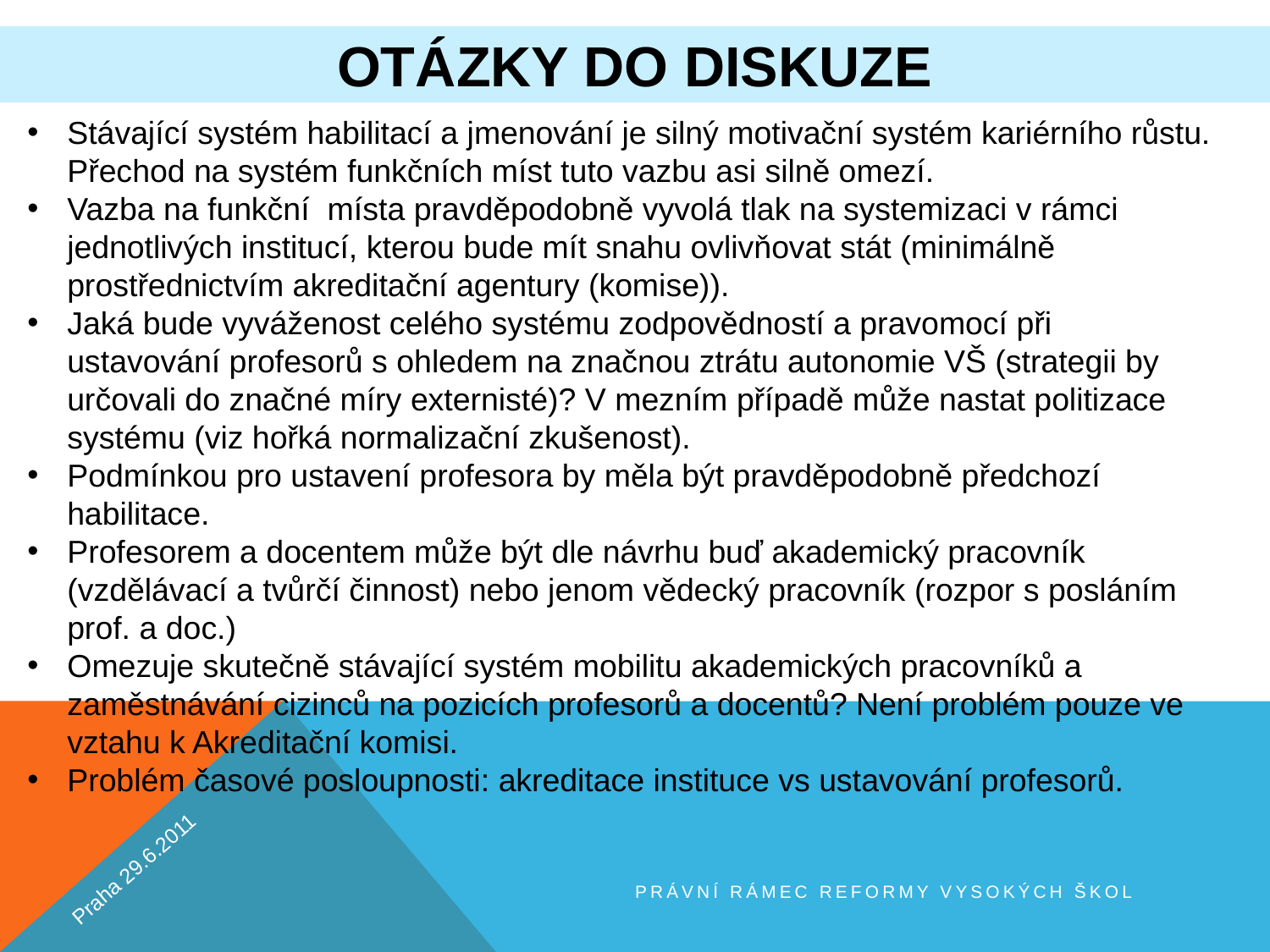

# Otázky do diskuze
Stávající systém habilitací a jmenování je silný motivační systém kariérního růstu. Přechod na systém funkčních míst tuto vazbu asi silně omezí.
Vazba na funkční  místa pravděpodobně vyvolá tlak na systemizaci v rámci jednotlivých institucí, kterou bude mít snahu ovlivňovat stát (minimálně prostřednictvím akreditační agentury (komise)).
Jaká bude vyváženost celého systému zodpovědností a pravomocí při ustavování profesorů s ohledem na značnou ztrátu autonomie VŠ (strategii by určovali do značné míry externisté)? V mezním případě může nastat politizace systému (viz hořká normalizační zkušenost).
Podmínkou pro ustavení profesora by měla být pravděpodobně předchozí habilitace.
Profesorem a docentem může být dle návrhu buď akademický pracovník (vzdělávací a tvůrčí činnost) nebo jenom vědecký pracovník (rozpor s posláním prof. a doc.)
Omezuje skutečně stávající systém mobilitu akademických pracovníků a zaměstnávání cizinců na pozicích profesorů a docentů? Není problém pouze ve vztahu k Akreditační komisi.
Problém časové posloupnosti: akreditace instituce vs ustavování profesorů.

Praha 29.6.2011
Právní rámec reformy vysokých škol